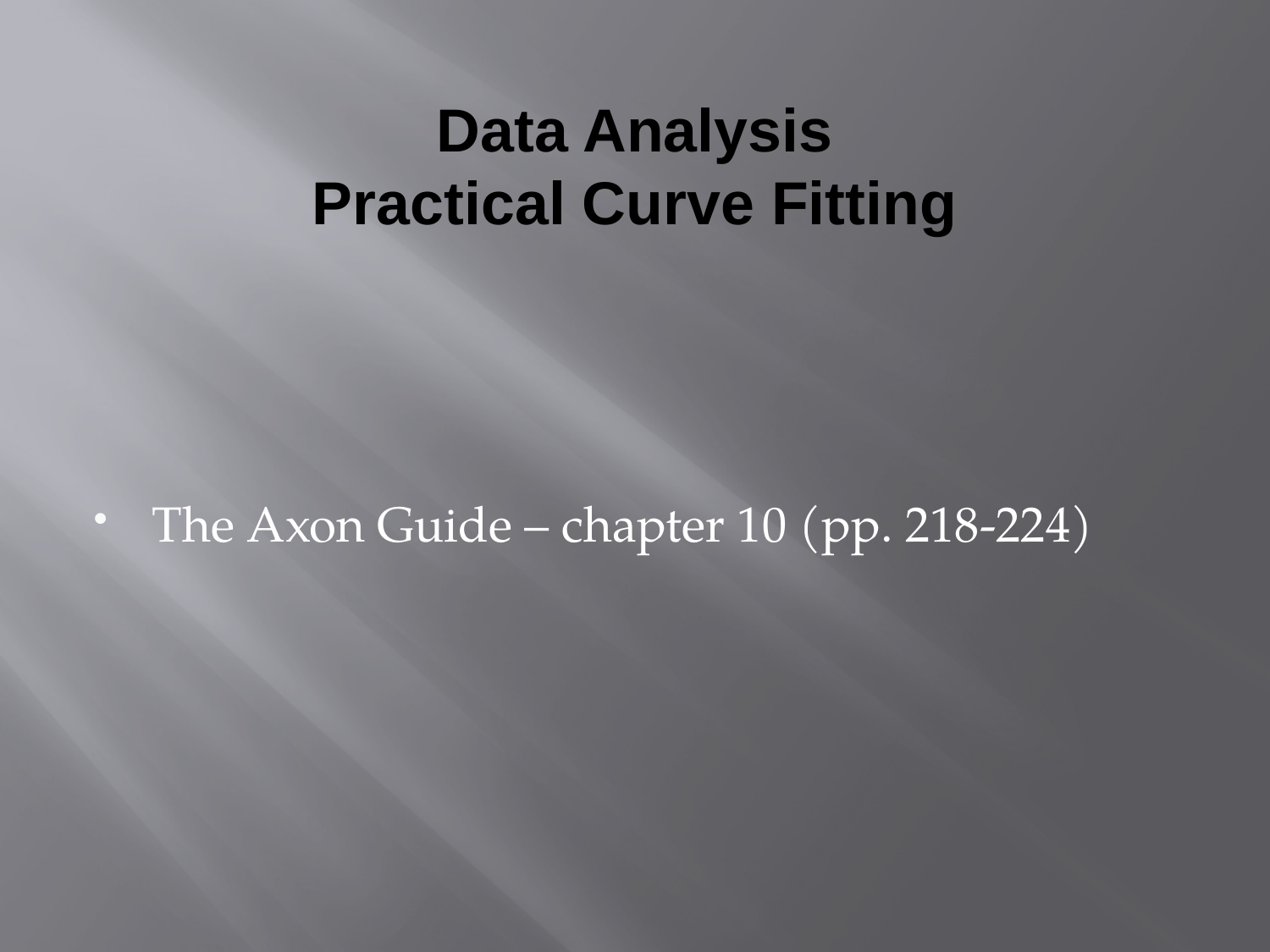

# Data Analysis Practical Curve Fitting
The Axon Guide – chapter 10 (pp. 218-224)